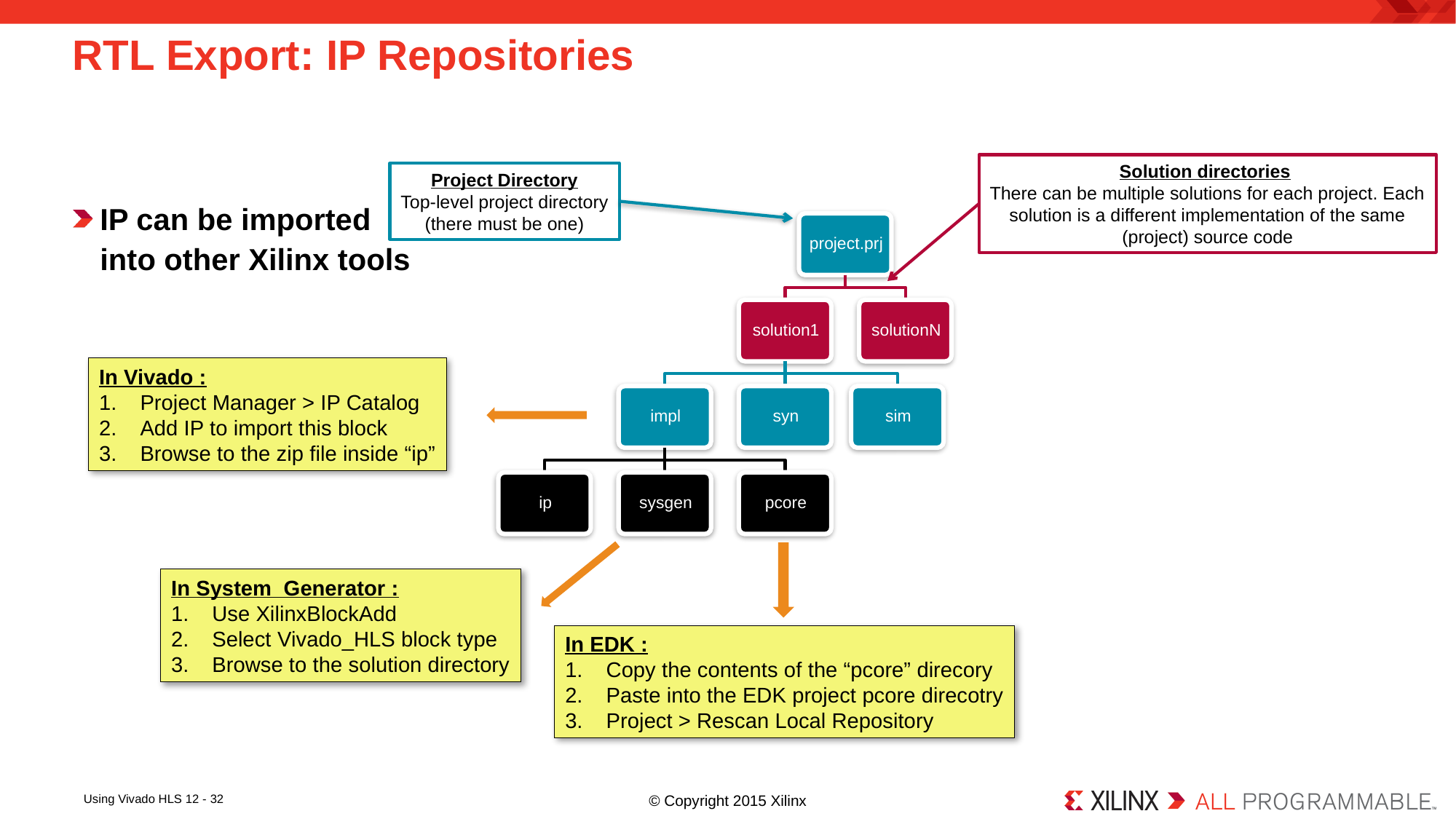

# RTL Export: IP Repositories
Solution directories
There can be multiple solutions for each project. Each solution is a different implementation of the same (project) source code
Project Directory
Top-level project directory
(there must be one)
IP can be imported
into other Xilinx tools

project.prj
solution1
impl
ip
sysgen
pcore
syn
sim
solutionN
In Vivado :
Project Manager > IP Catalog
Add IP to import this block
Browse to the zip file inside “ip”

In System  Generator :
Use XilinxBlockAdd
Select Vivado_HLS block type
Browse to the solution directory

In EDK :
Copy the contents of the “pcore” direcory
Paste into the EDK project pcore direcotry
Project > Rescan Local Repository
Using Vivado HLS 12 - 32
© Copyright 2015 Xilinx